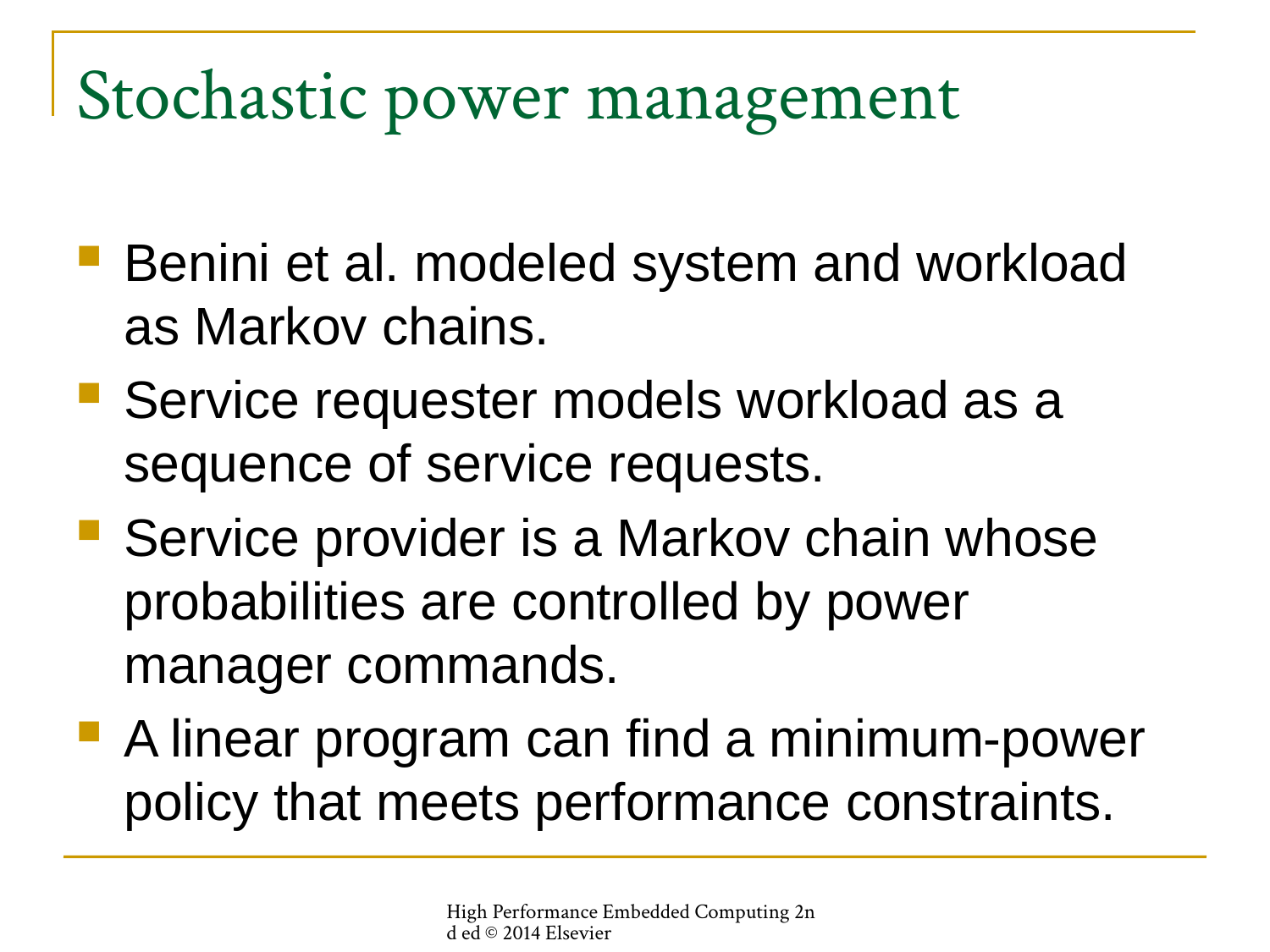

# Stochastic power management
Benini et al. modeled system and workload as Markov chains.
Service requester models workload as a sequence of service requests.
Service provider is a Markov chain whose probabilities are controlled by power manager commands.
A linear program can find a minimum-power policy that meets performance constraints.
High Performance Embedded Computing 2nd ed © 2014 Elsevier